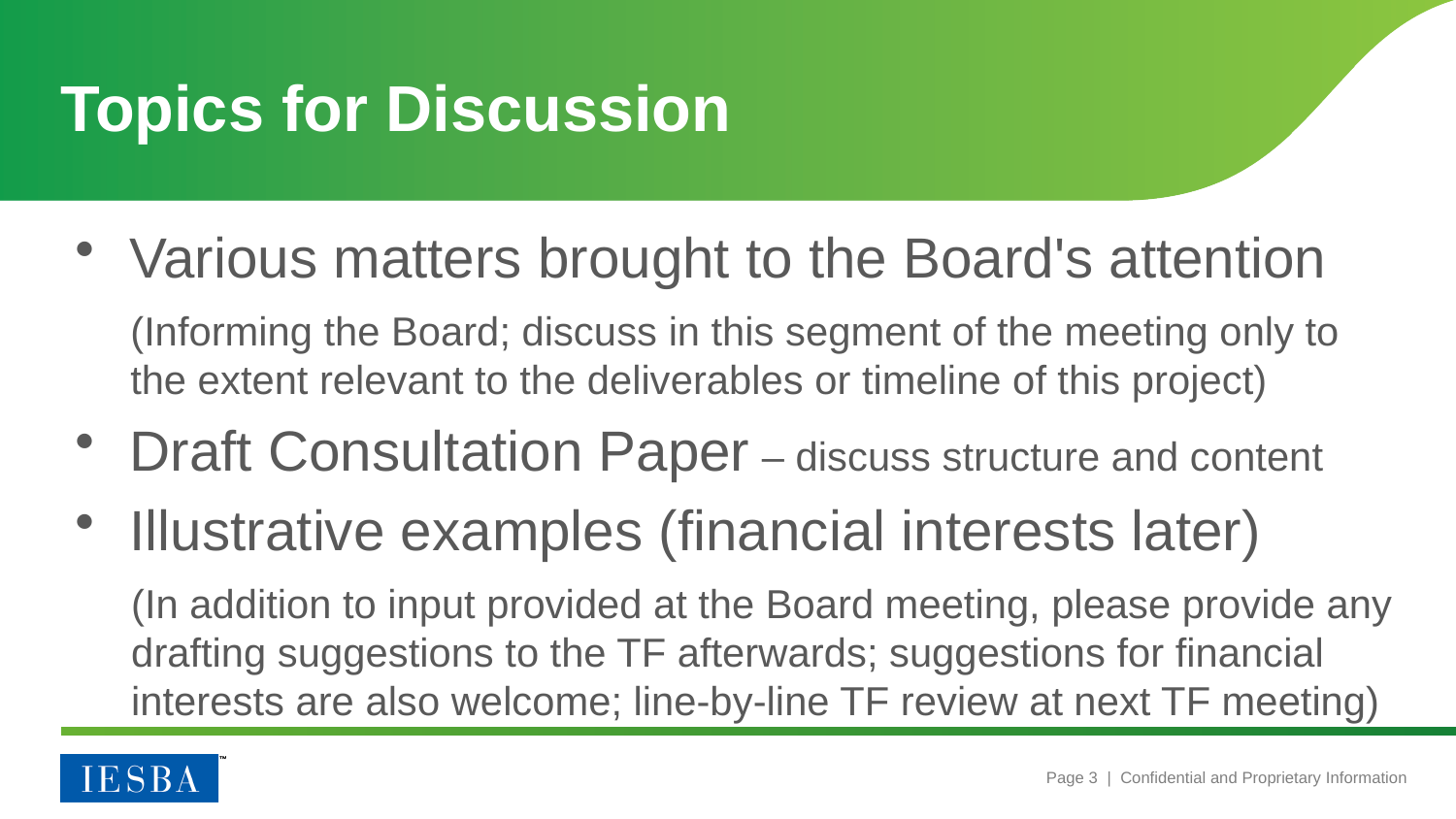

# Topics for Discussion
Various matters brought to the Board's attention
(Informing the Board; discuss in this segment of the meeting only to the extent relevant to the deliverables or timeline of this project)
Draft Consultation Paper – discuss structure and content
Illustrative examples (financial interests later)
(In addition to input provided at the Board meeting, please provide any drafting suggestions to the TF afterwards; suggestions for financial interests are also welcome; line-by-line TF review at next TF meeting)